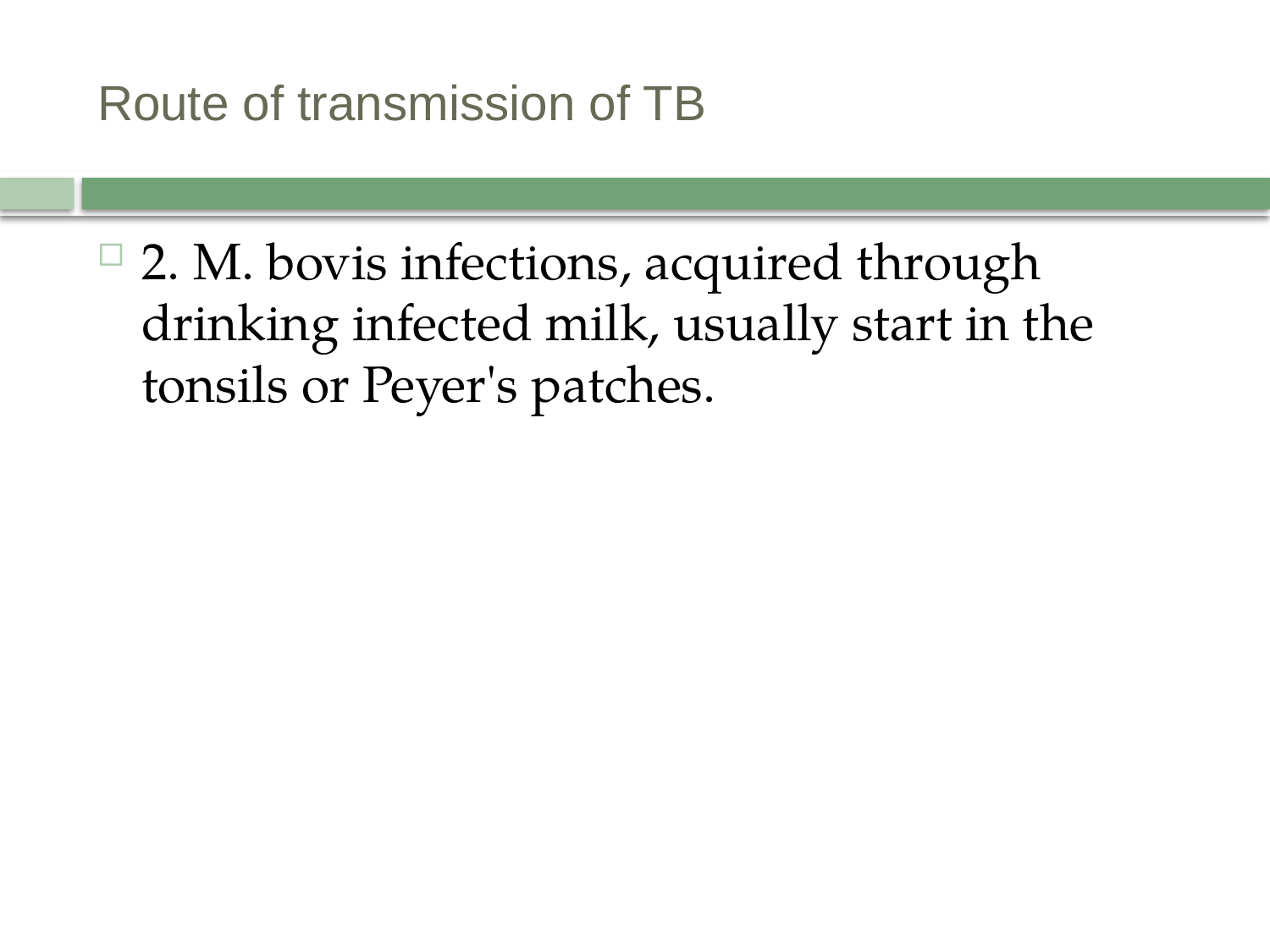

# Route of transmission of TB
2. M. bovis infections, acquired through drinking infected milk, usually start in the tonsils or Peyer's patches.